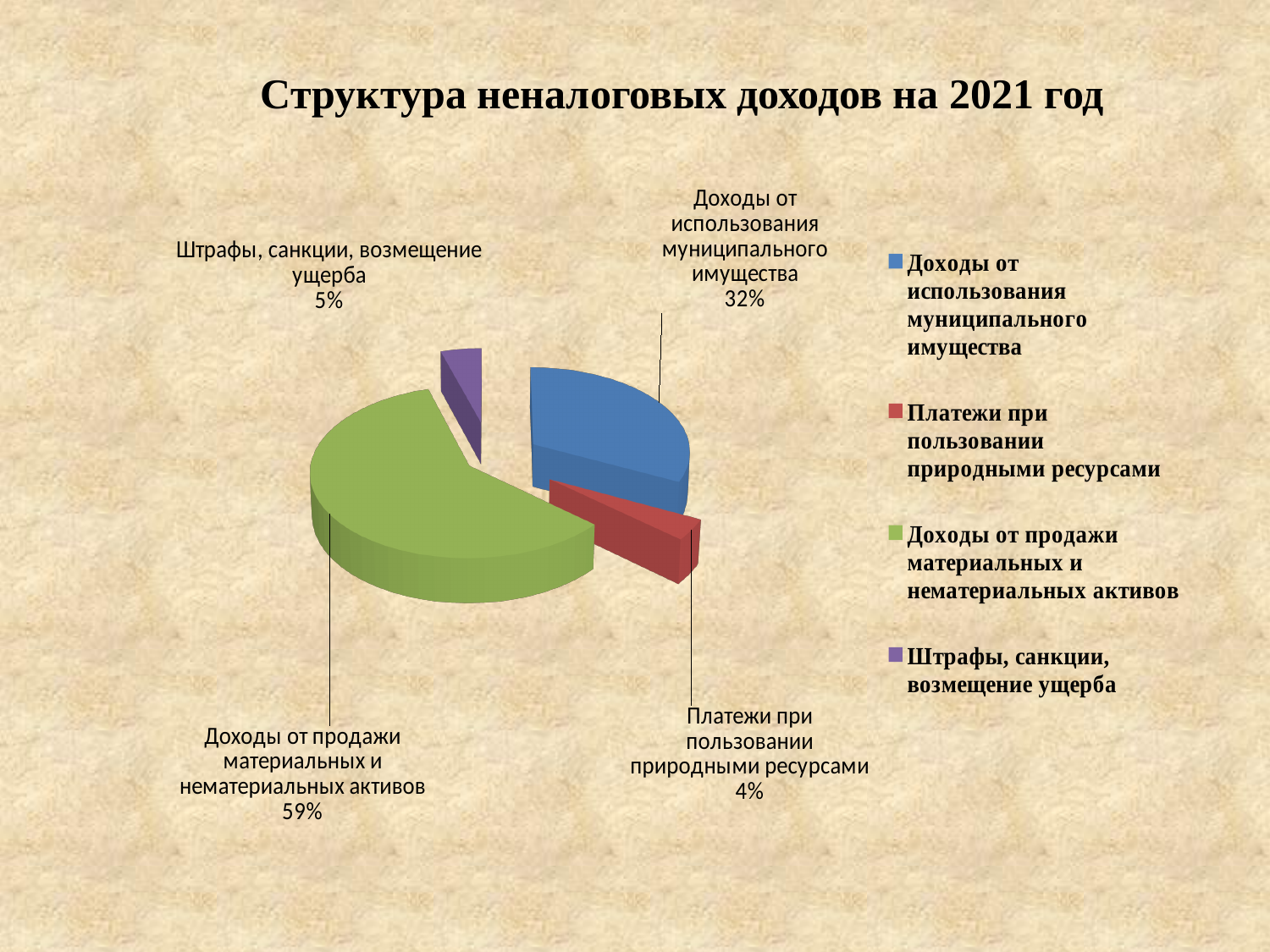

Структура неналоговых доходов на 2021 год

[unsupported chart]

[unsupported chart]